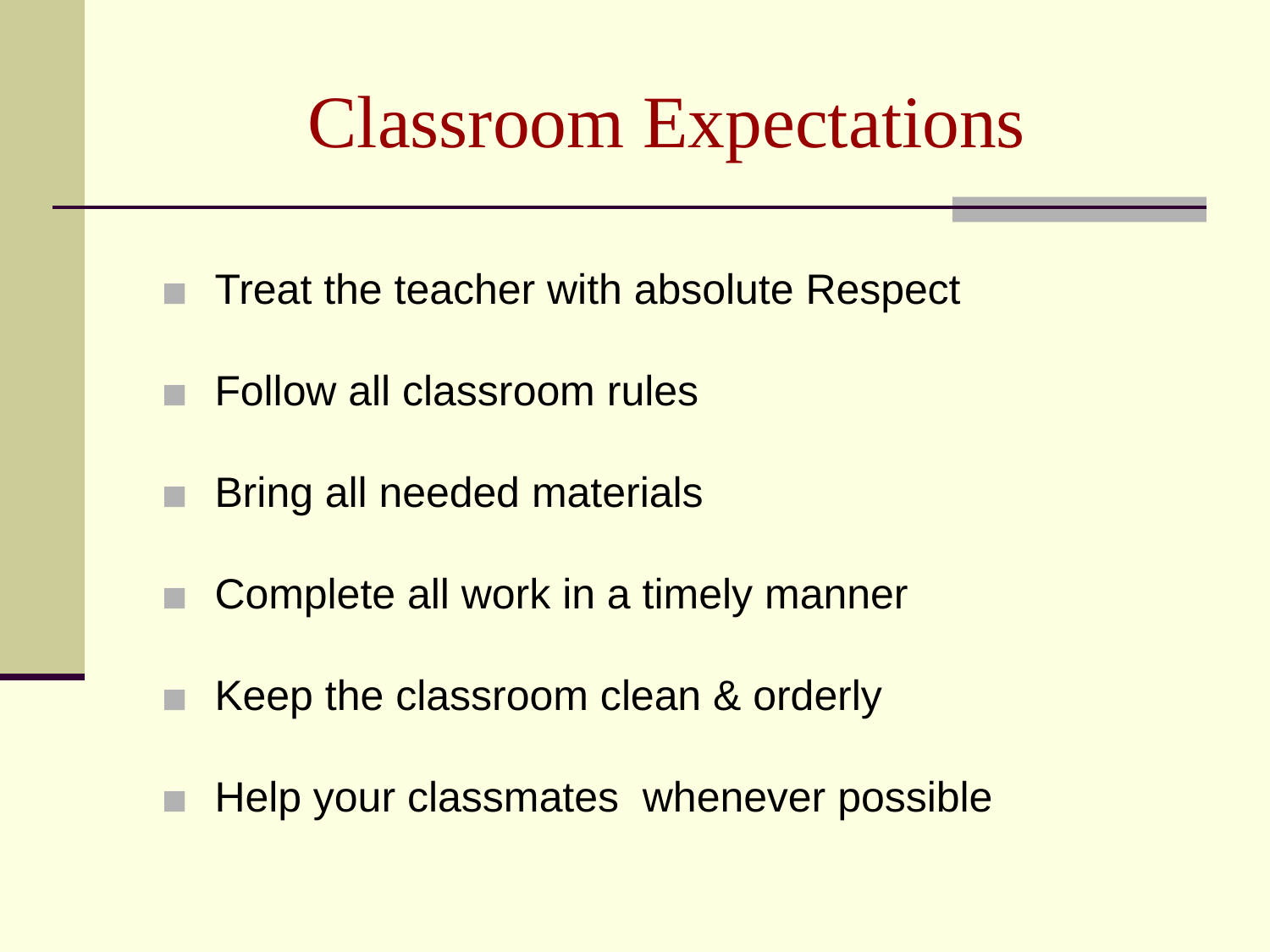

# Classroom Expectations

Treat the teacher with absolute Respect

Follow all classroom rules

Bring all needed materials

Complete all work in a timely manner

Keep the classroom clean & orderly

Help your classmates  whenever possible